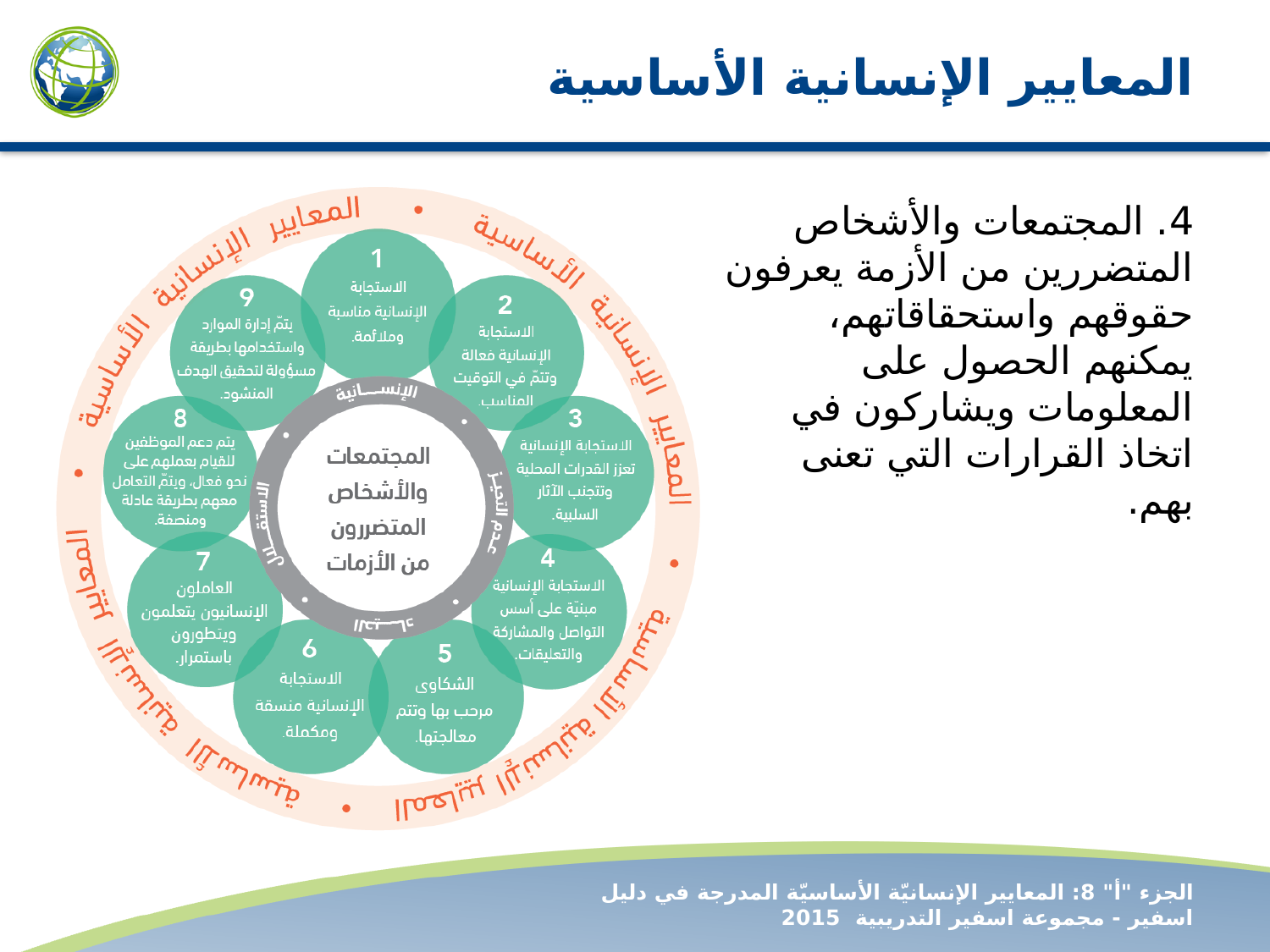

# المعايير الإنسانية الأساسية
4. المجتمعات والأشخاص المتضررين من الأزمة يعرفون حقوقهم واستحقاقاتهم، يمكنهم الحصول على المعلومات ويشاركون في اتخاذ القرارات التي تعنى بهم.
الجزء "أ" 8: المعايير الإنسانيّة الأساسيّة المدرجة في دليل اسفير - مجموعة اسفير التدريبية  2015